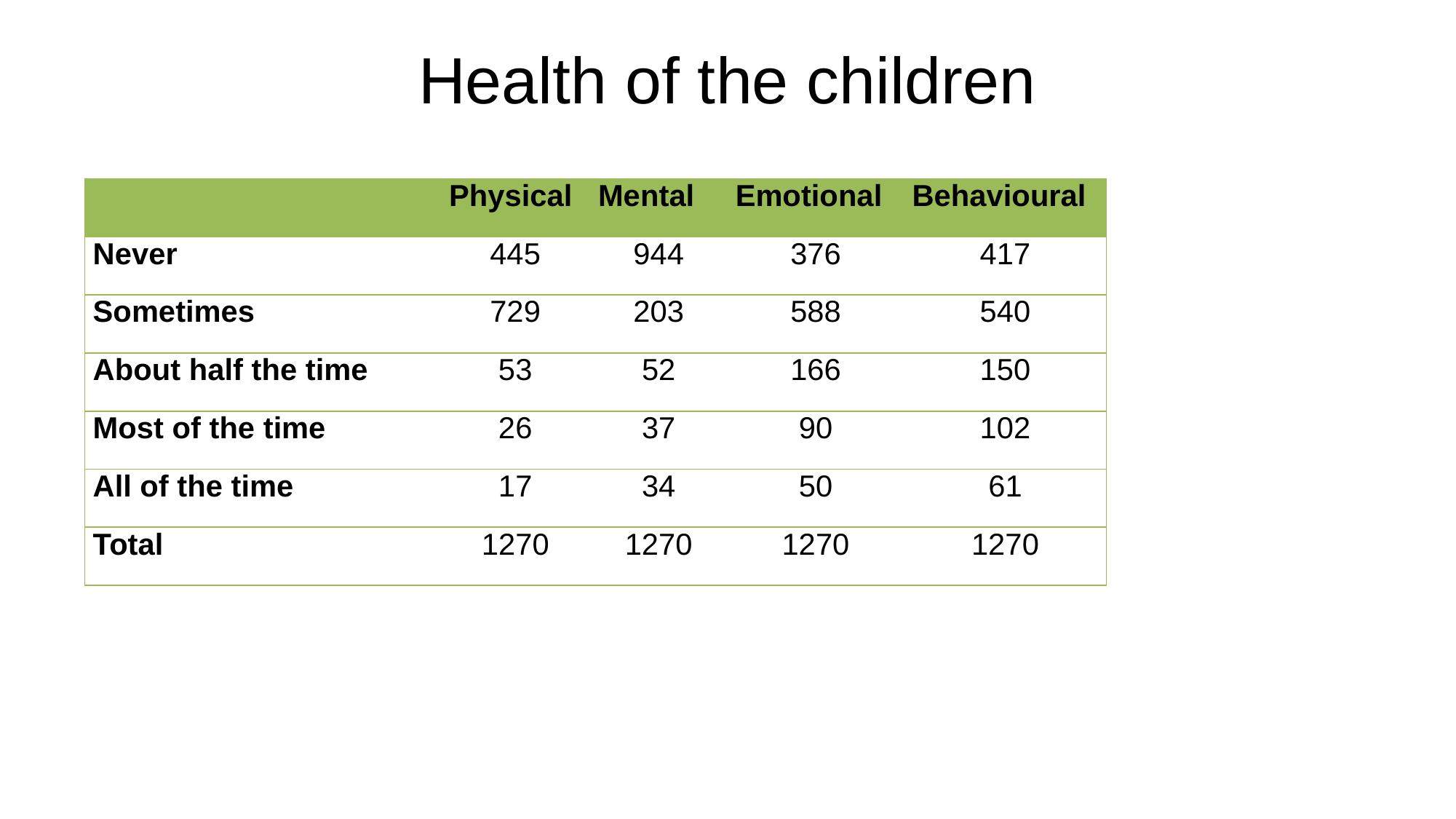

# Health of the children
|  | Physical | Mental | Emotional | Behavioural |
| --- | --- | --- | --- | --- |
| Never | 445 | 944 | 376 | 417 |
| Sometimes | 729 | 203 | 588 | 540 |
| About half the time | 53 | 52 | 166 | 150 |
| Most of the time | 26 | 37 | 90 | 102 |
| All of the time | 17 | 34 | 50 | 61 |
| Total | 1270 | 1270 | 1270 | 1270 |